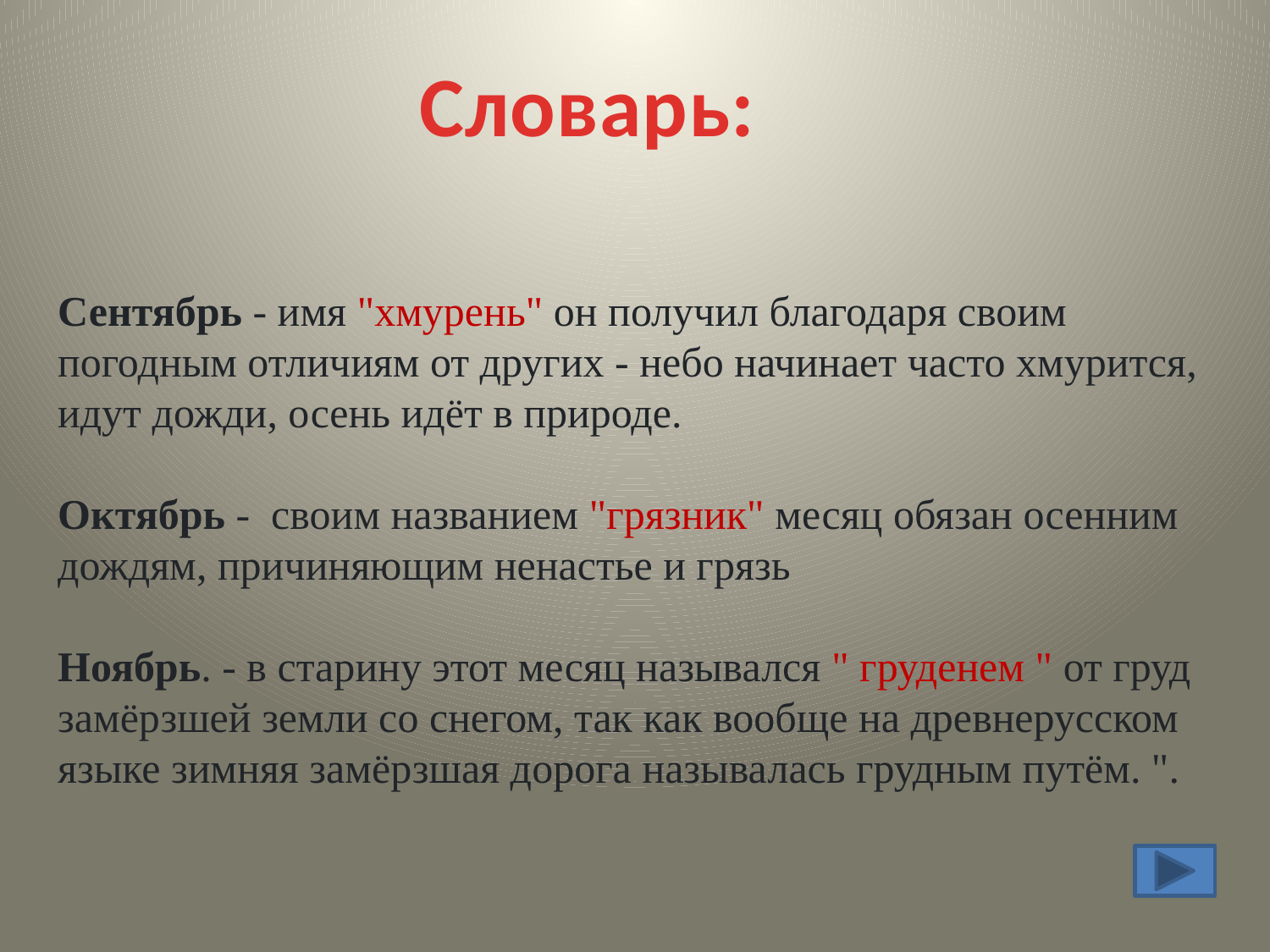

Словарь:
Сентябрь - имя "хмурень" он получил благодаря своим погодным отличиям от других - небо начинает часто хмурится, идут дожди, осень идёт в природе.

Октябрь -  своим названием "грязник" месяц обязан осенним дождям, причиняющим ненастье и грязь

Ноябрь. - в старину этот месяц назывался " груденем " от груд замёрзшей земли со снегом, так как вообще на древнерусском языке зимняя замёрзшая дорога называлась грудным путём. ".